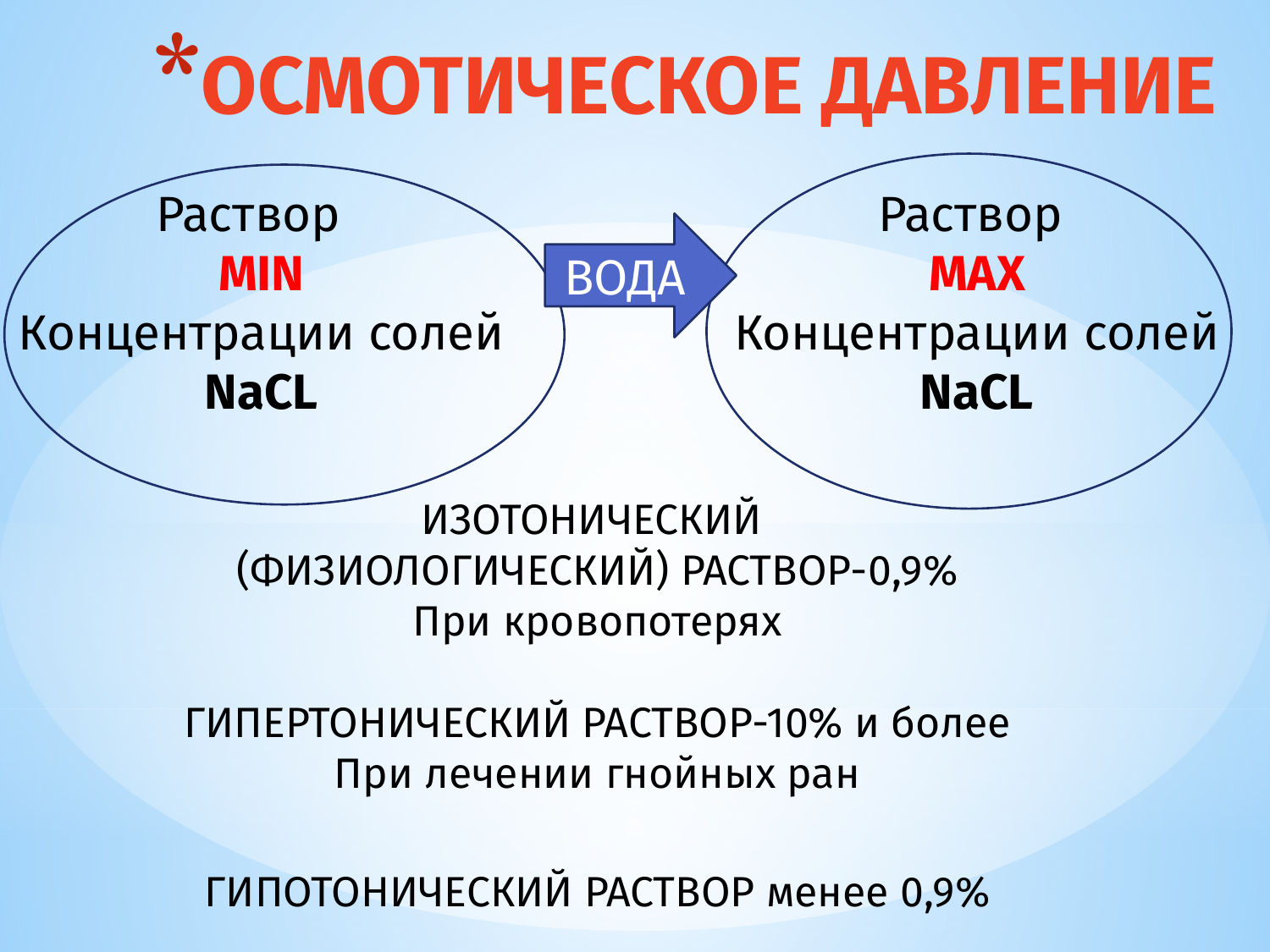

# ОСМОТИЧЕСКОЕ ДАВЛЕНИЕ

Раствор
MIN
Концентрации солей
NaCL
Раствор
MAX
Концентрации солей
NaCL
ВОДА
ИЗОТОНИЧЕСКИЙ
(ФИЗИОЛОГИЧЕСКИЙ) РАСТВОР-0,9%
При кровопотерях

ГИПЕРТОНИЧЕСКИЙ РАСТВОР-10% и более
При лечении гнойных ран

ГИПОТОНИЧЕСКИЙ РАСТВОР менее 0,9%